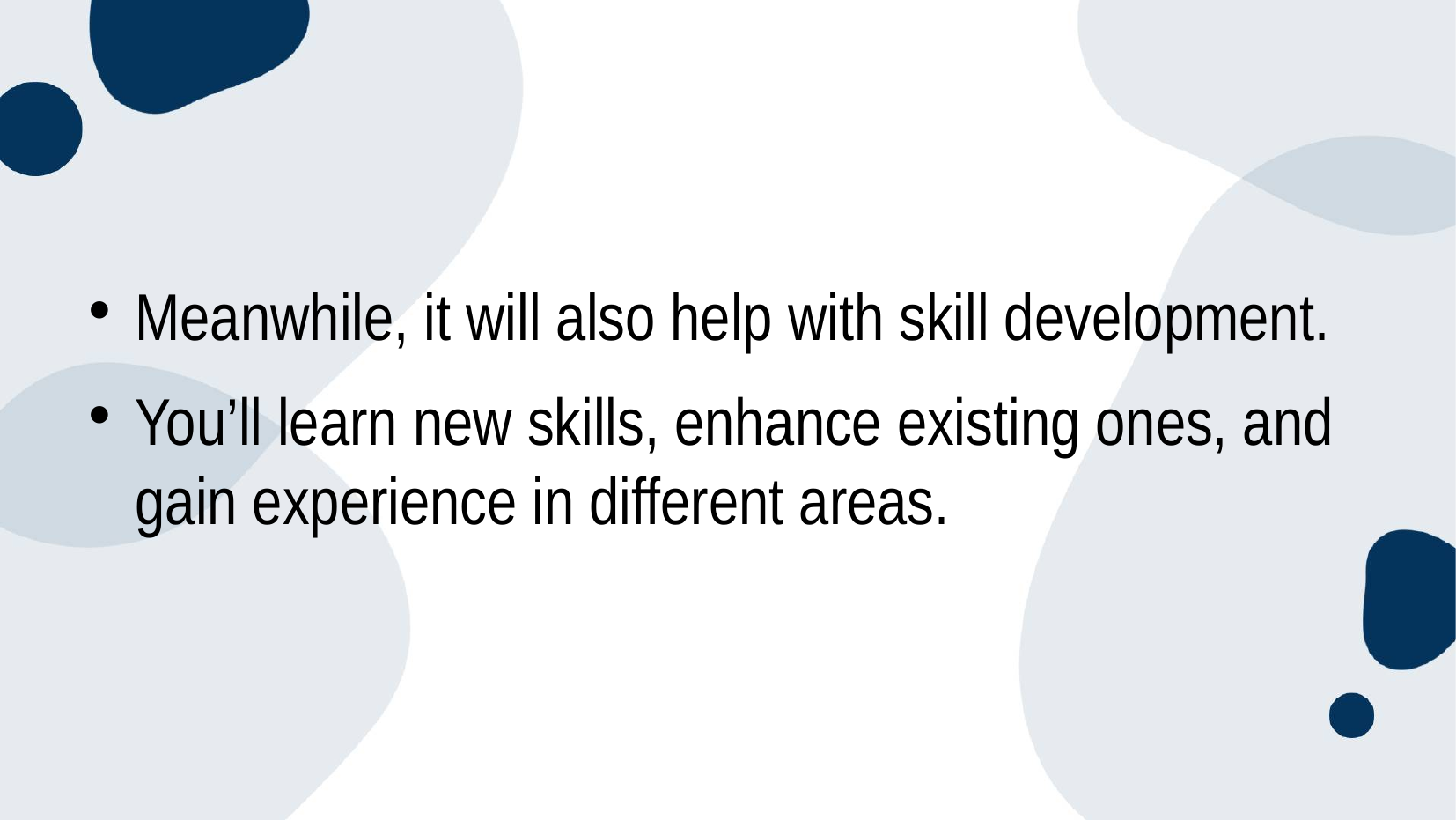

#
Meanwhile, it will also help with skill development.
You’ll learn new skills, enhance existing ones, and gain experience in different areas.